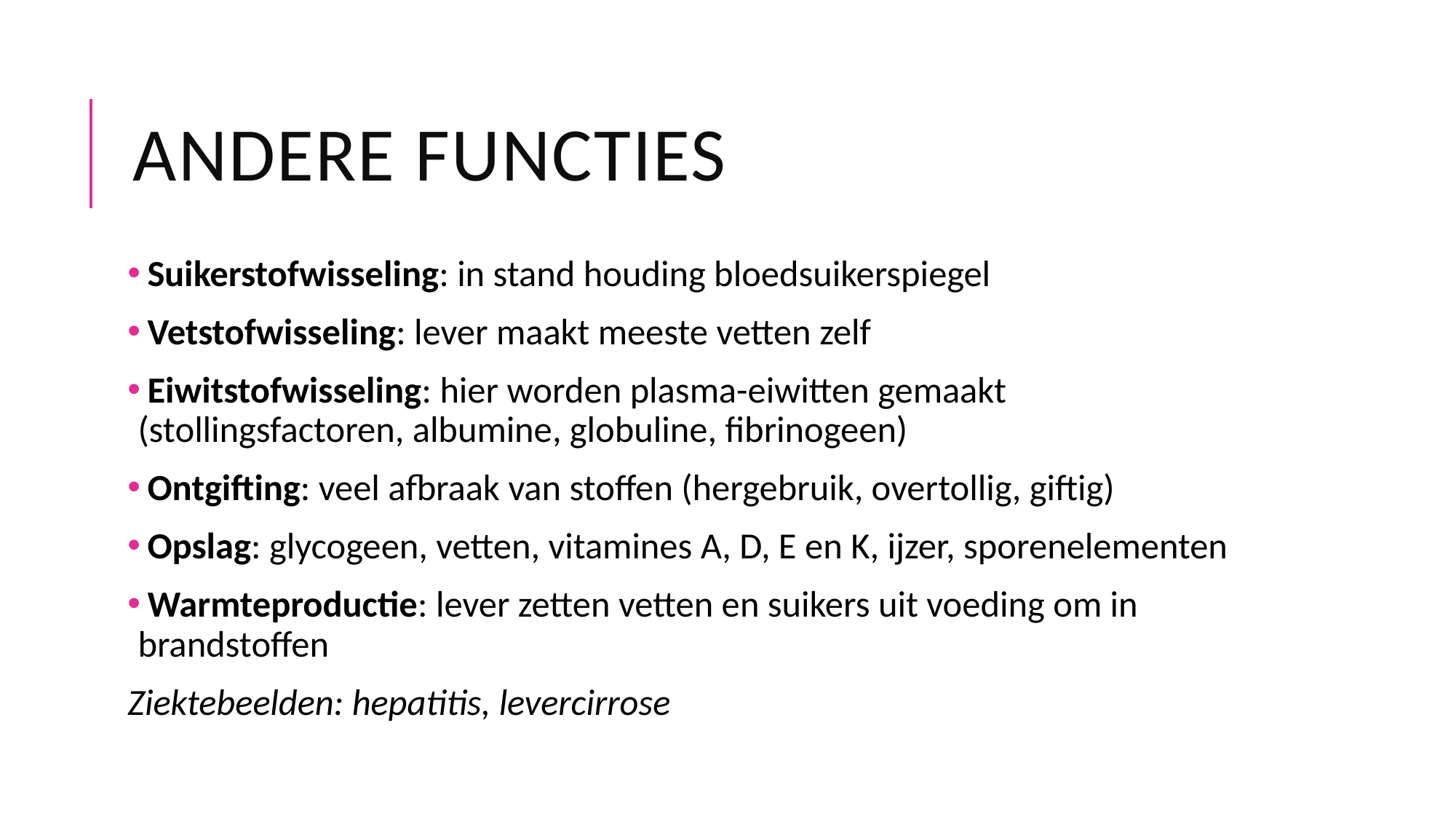

# Andere functies
 Suikerstofwisseling: in stand houding bloedsuikerspiegel
 Vetstofwisseling: lever maakt meeste vetten zelf
 Eiwitstofwisseling: hier worden plasma-eiwitten gemaakt (stollingsfactoren, albumine, globuline, fibrinogeen)
 Ontgifting: veel afbraak van stoffen (hergebruik, overtollig, giftig)
 Opslag: glycogeen, vetten, vitamines A, D, E en K, ijzer, sporenelementen
 Warmteproductie: lever zetten vetten en suikers uit voeding om in brandstoffen
Ziektebeelden: hepatitis, levercirrose